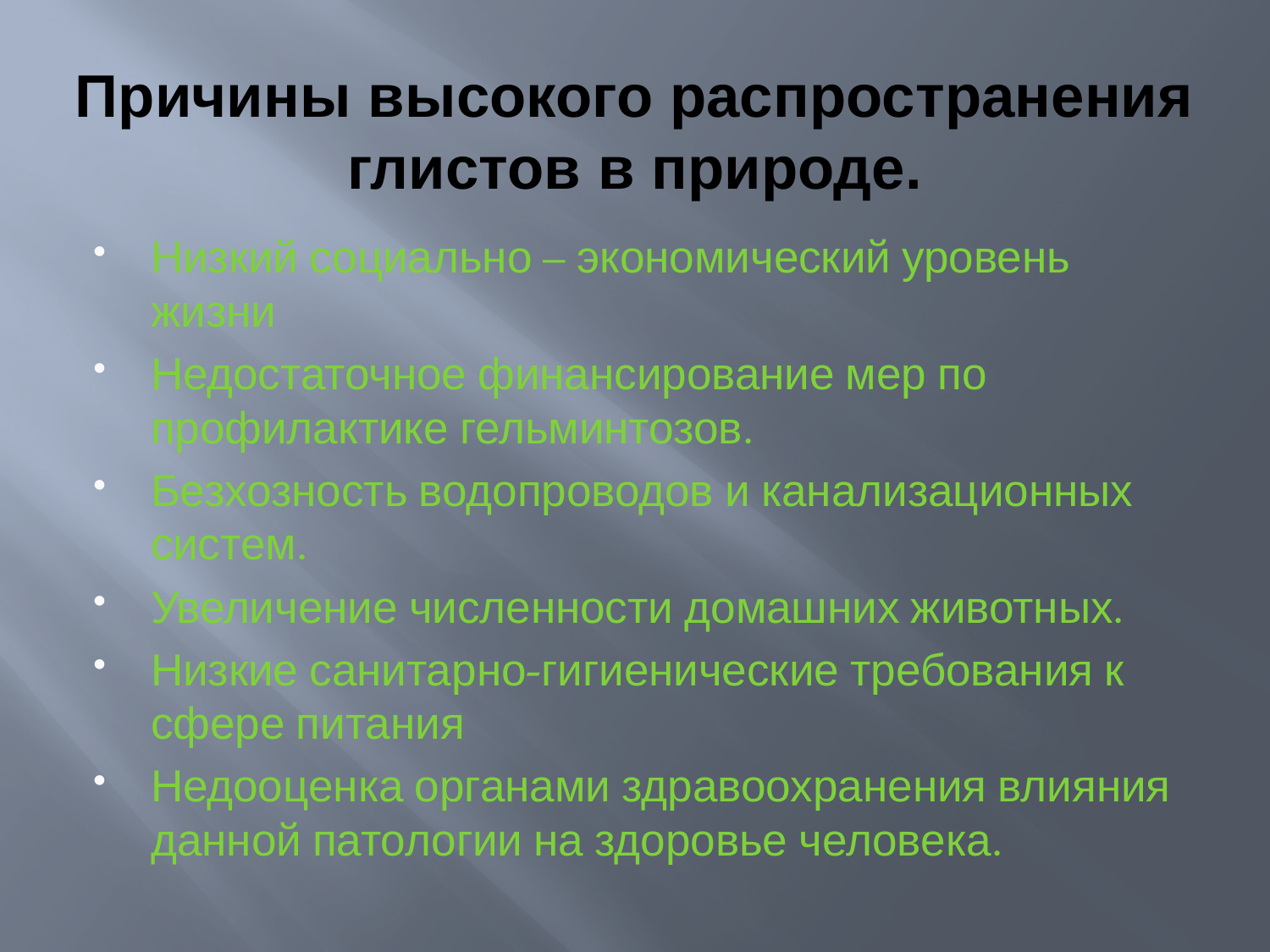

# Причины высокого распространения глистов в природе.
Низкий социально – экономический уровень жизни
Недостаточное финансирование мер по профилактике гельминтозов.
Безхозность водопроводов и канализационных систем.
Увеличение численности домашних животных.
Низкие санитарно-гигиенические требования к  сфере питания
Недооценка органами здравоохранения влияния данной патологии на здоровье человека.